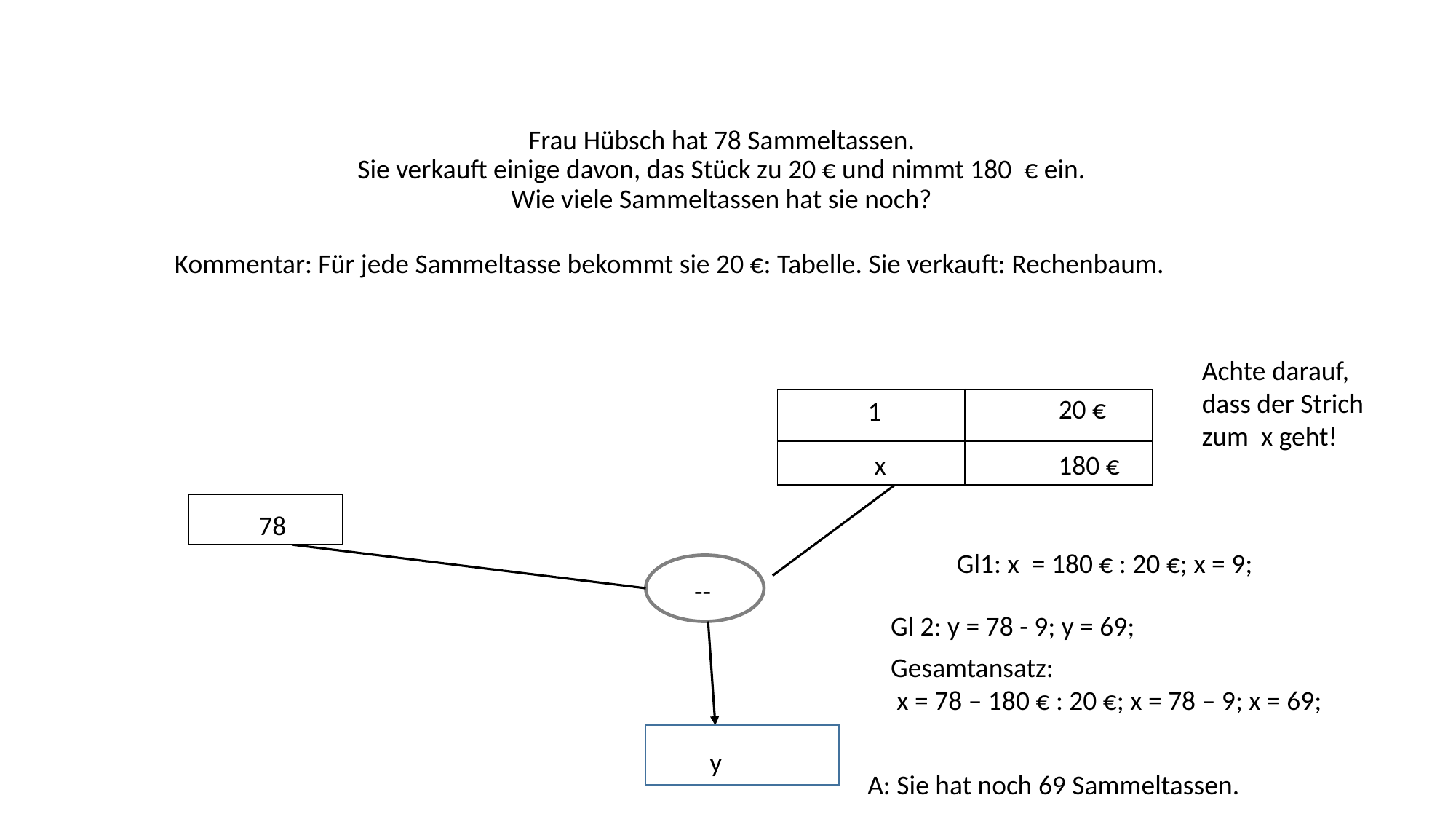

# Frau Hübsch hat 78 Sammeltassen. Sie verkauft einige davon, das Stück zu 20 € und nimmt 180  € ein. Wie viele Sammeltassen hat sie noch?
Kommentar: Für jede Sammeltasse bekommt sie 20 €: Tabelle. Sie verkauft: Rechenbaum.
Achte darauf, dass der Strich zum  x geht!
20 €
1
|  |  |
| --- | --- |
|  |  |
x
180 €

78
Gl1: x  = 180 € : 20 €; x = 9;

--
Gl 2: y = 78 - 9; y = 69;
Gesamtansatz:
 x = 78 – 180 € : 20 €; x = 78 – 9; x = 69;

y
A: Sie hat noch 69 Sammeltassen.